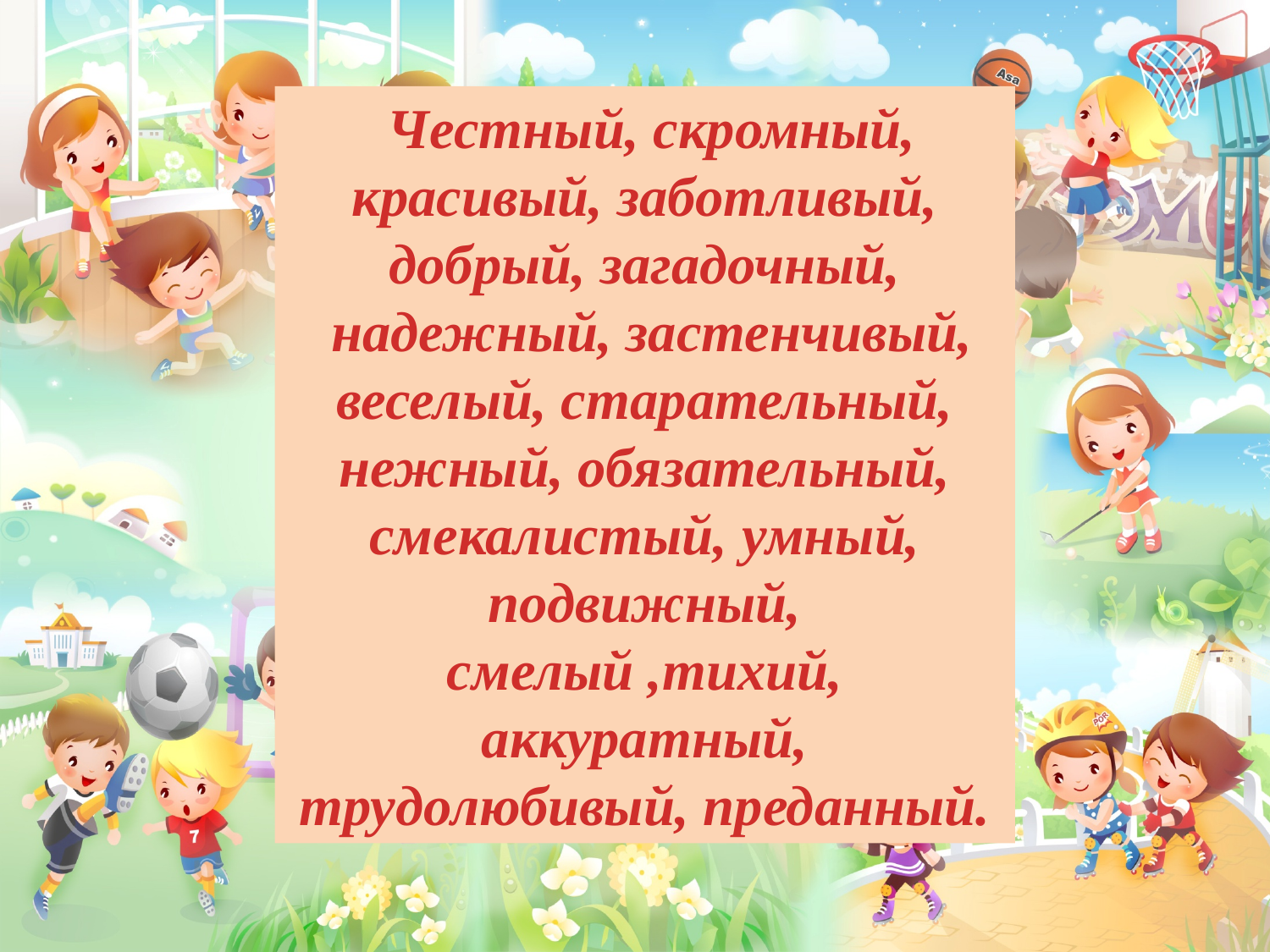

Честный, скромный, красивый, заботливый, добрый, загадочный,  надежный, застенчивый, веселый, старательный, нежный, обязательный, смекалистый, умный, подвижный, смелый ,тихий, аккуратный, трудолюбивый, преданный.